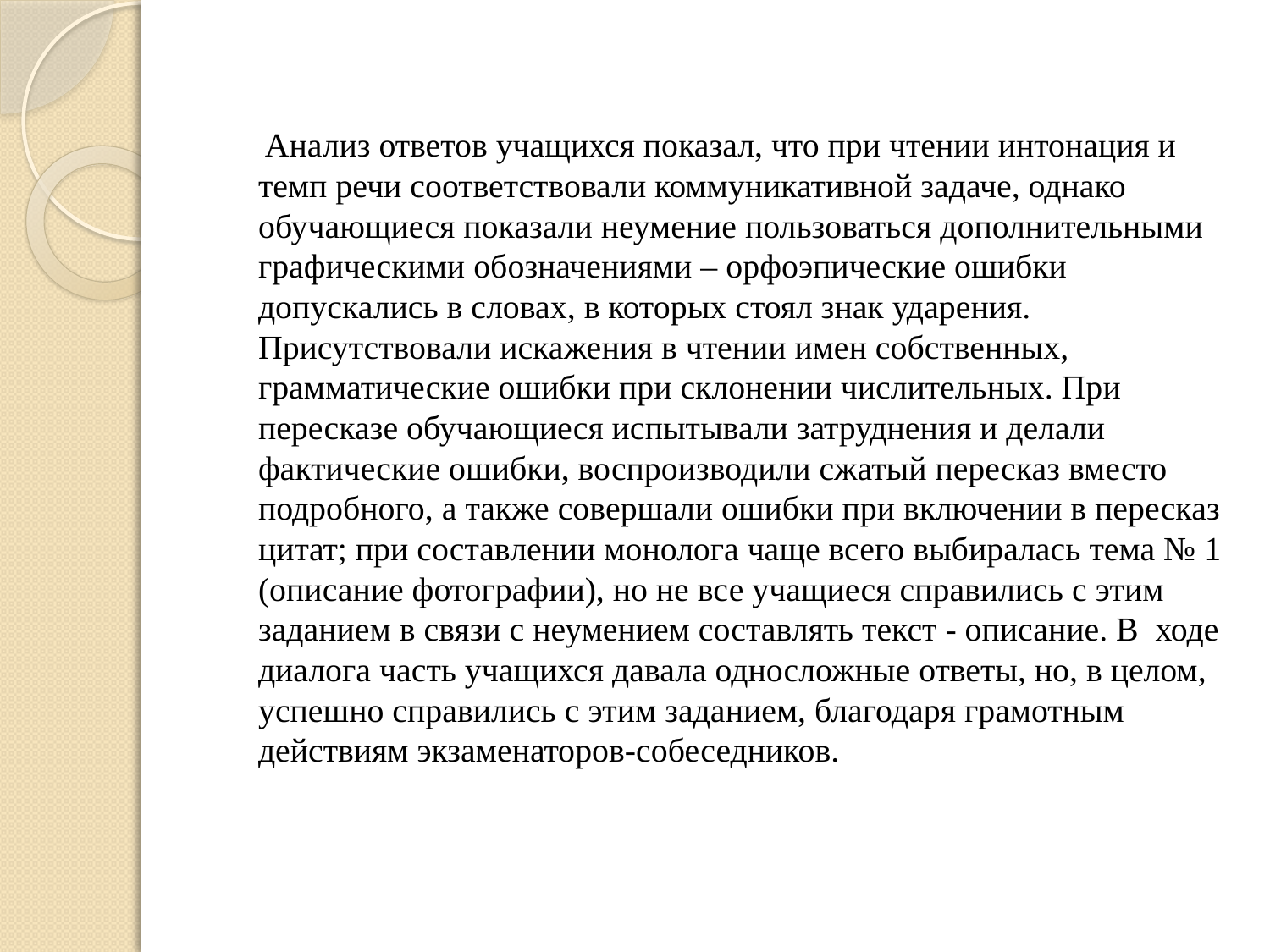

#
     Анализ ответов учащихся показал, что при чтении интонация и темп речи соответствовали коммуникативной задаче, однако обучающиеся показали неумение пользоваться дополнительными графическими обозначениями – орфоэпические ошибки допускались в словах, в которых стоял знак ударения.  Присутствовали искажения в чтении имен собственных, грамматические ошибки при склонении числительных. При пересказе обучающиеся испытывали затруднения и делали фактические ошибки, воспроизводили сжатый пересказ вместо подробного, а также совершали ошибки при включении в пересказ цитат; при составлении монолога чаще всего выбиралась тема № 1 (описание фотографии), но не все учащиеся справились с этим заданием в связи с неумением составлять текст - описание. В  ходе диалога часть учащихся давала односложные ответы, но, в целом, успешно справились с этим заданием, благодаря грамотным действиям экзаменаторов-собеседников.